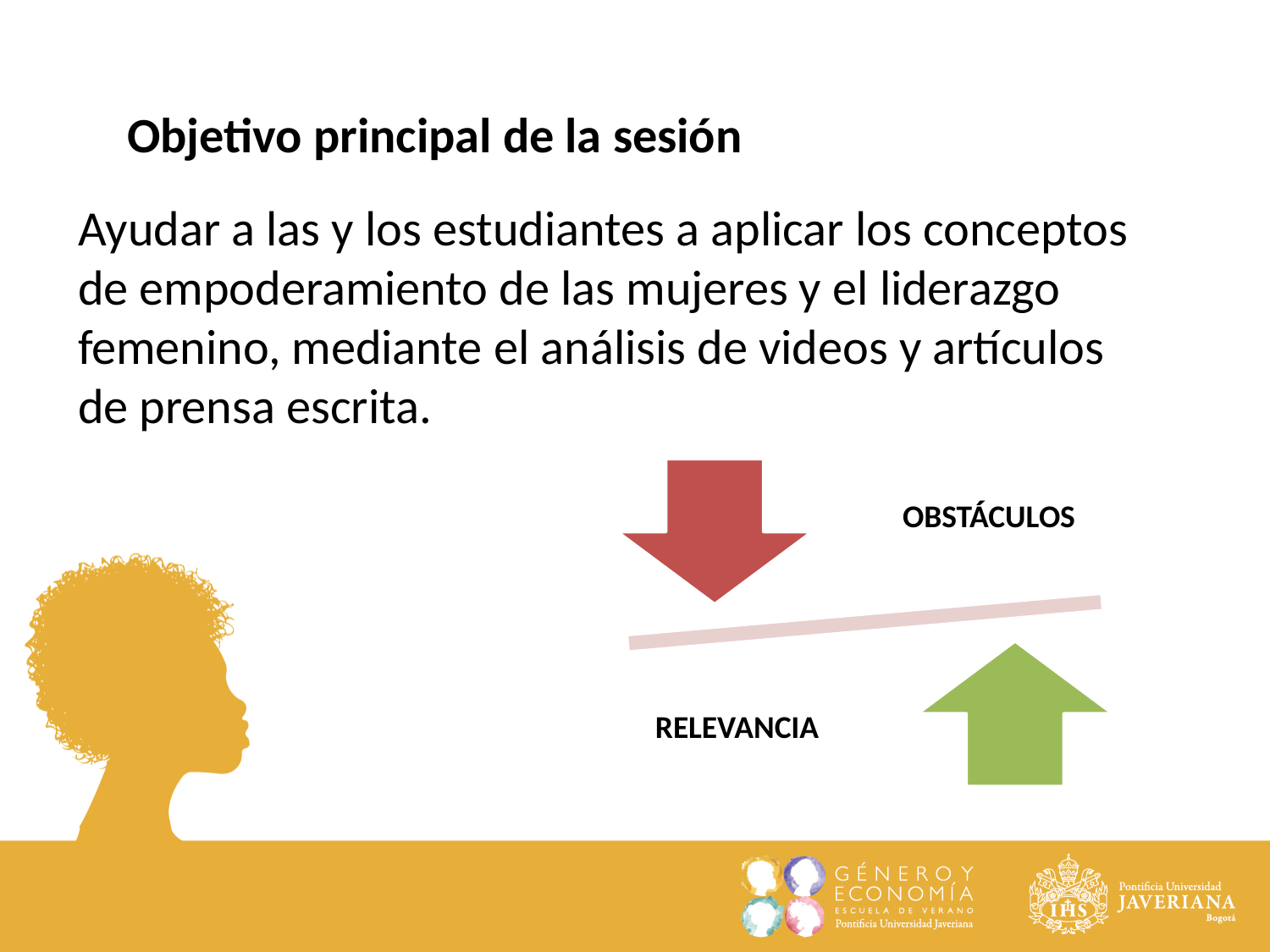

Objetivo principal de la sesión
Ayudar a las y los estudiantes a aplicar los conceptos de empoderamiento de las mujeres y el liderazgo femenino, mediante el análisis de videos y artículos de prensa escrita.

OBSTÁCULOS
RELEVANCIA